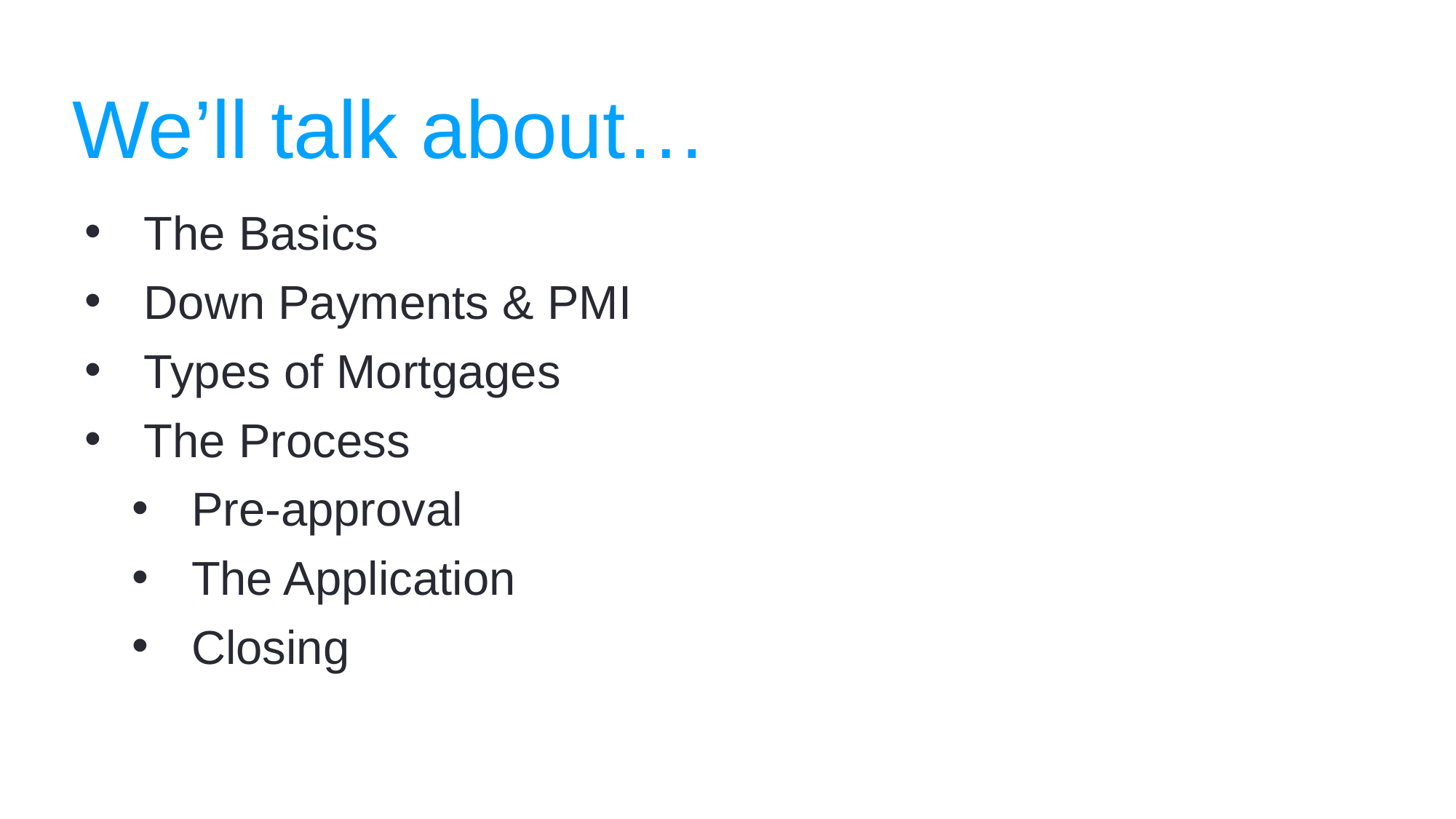

# We’ll talk about…
The Basics
Down Payments & PMI
Types of Mortgages
The Process
Pre-approval
The Application
Closing